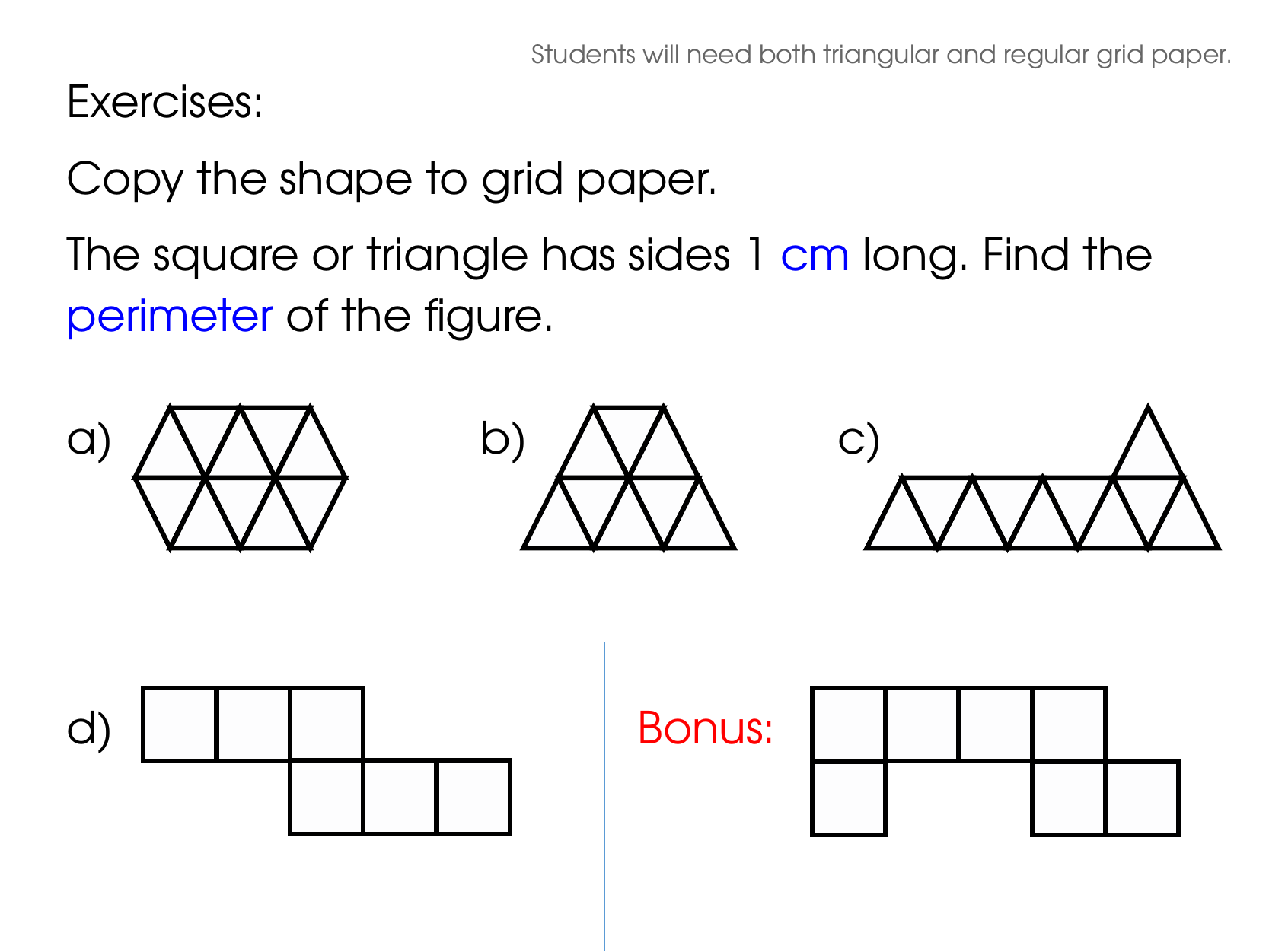

Students will need both triangular and regular grid paper.
Exercises:
Copy the shape to grid paper.
The square or triangle has sides 1 cm long. Find the perimeter of the figure.
a)

b)

c)

d)

Bonus: